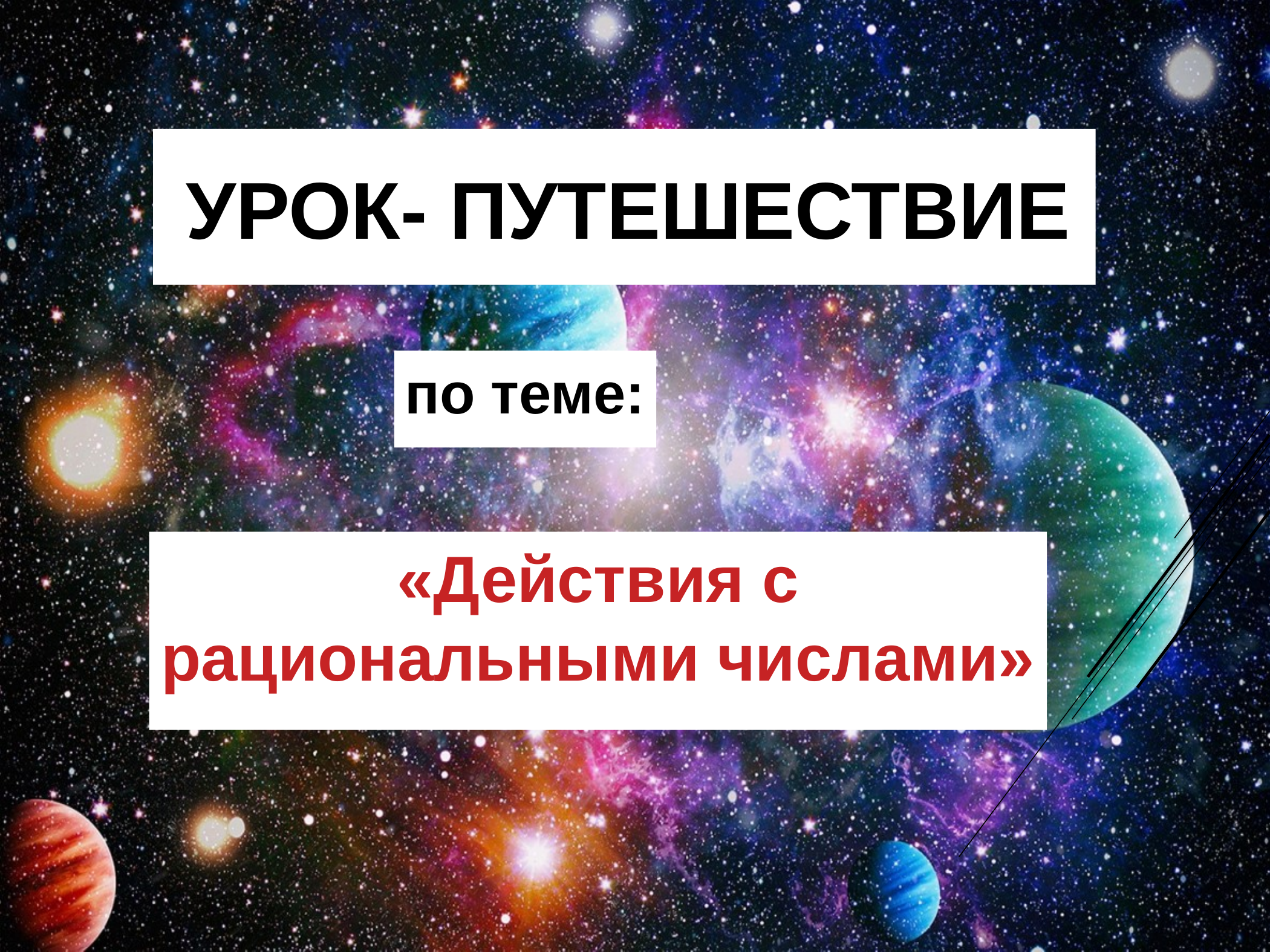

УРОК- ПУТЕШЕСТВИЕ
по теме:
«Действия с рациональными числами»